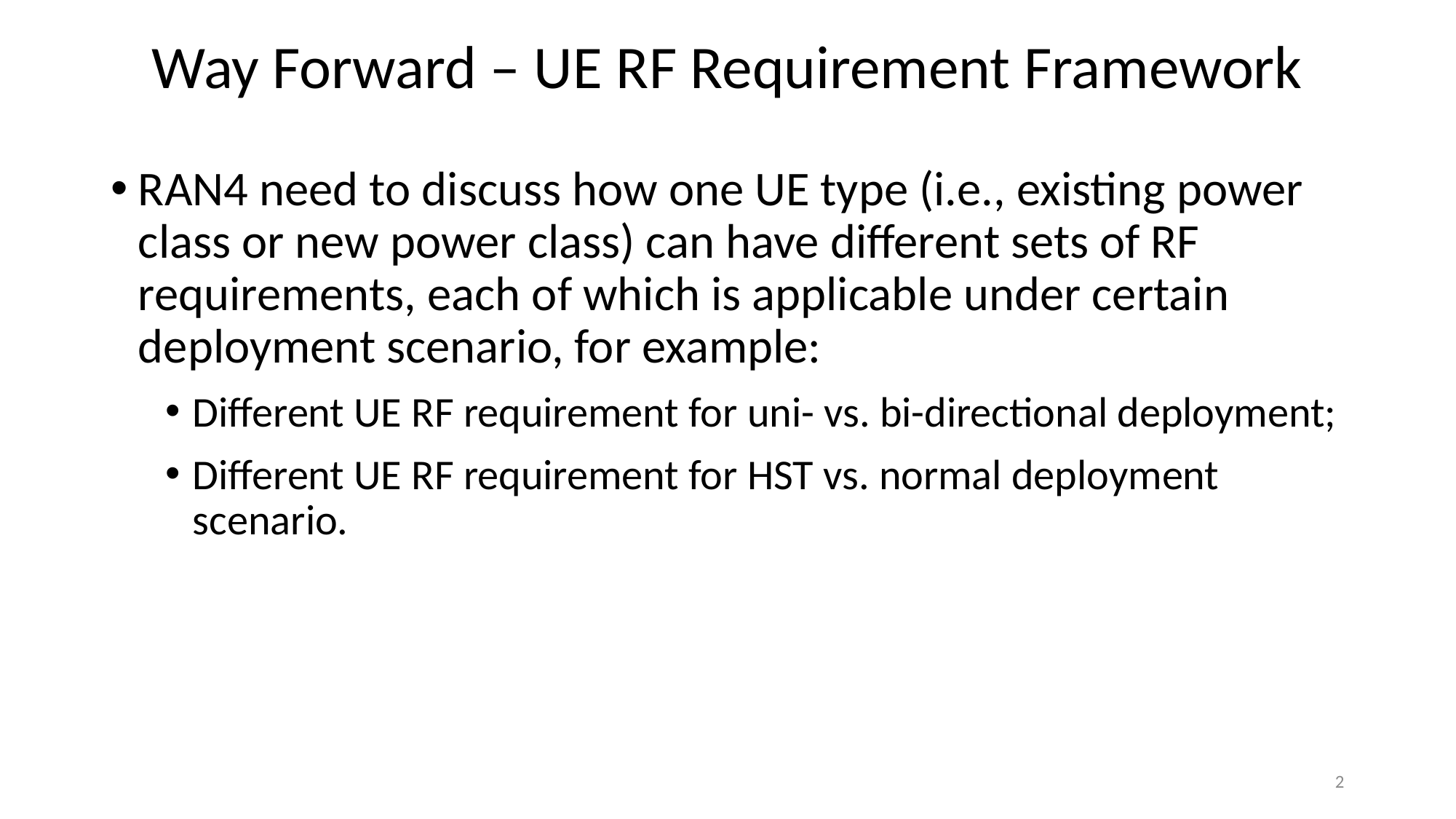

# Way Forward – UE RF Requirement Framework
RAN4 need to discuss how one UE type (i.e., existing power class or new power class) can have different sets of RF requirements, each of which is applicable under certain deployment scenario, for example:
Different UE RF requirement for uni- vs. bi-directional deployment;
Different UE RF requirement for HST vs. normal deployment scenario.

2